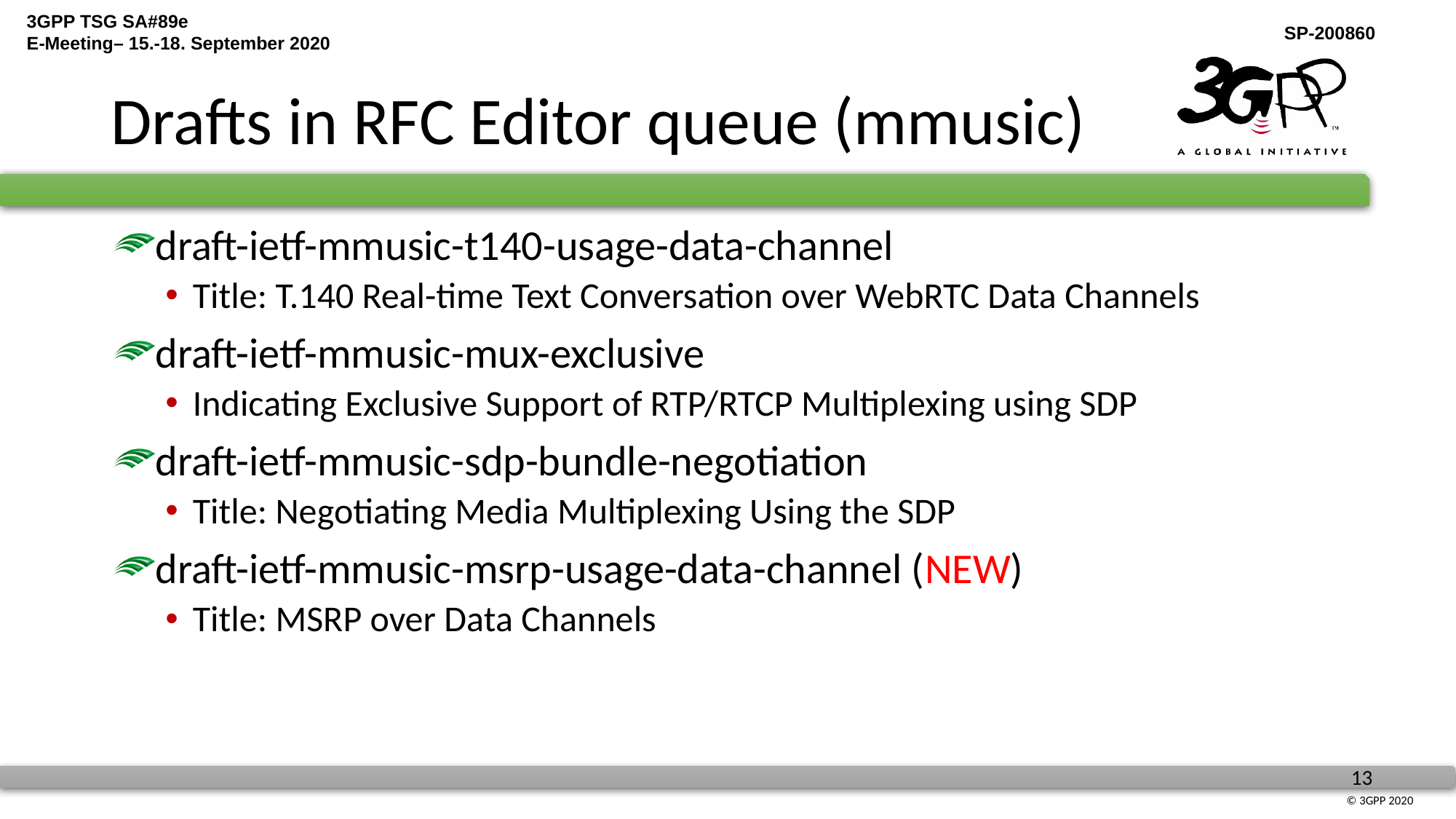

# Drafts in RFC Editor queue (mmusic)
draft-ietf-mmusic-t140-usage-data-channel
Title: T.140 Real-time Text Conversation over WebRTC Data Channels
draft-ietf-mmusic-mux-exclusive
Indicating Exclusive Support of RTP/RTCP Multiplexing using SDP
draft-ietf-mmusic-sdp-bundle-negotiation
Title: Negotiating Media Multiplexing Using the SDP
draft-ietf-mmusic-msrp-usage-data-channel (NEW)
Title: MSRP over Data Channels